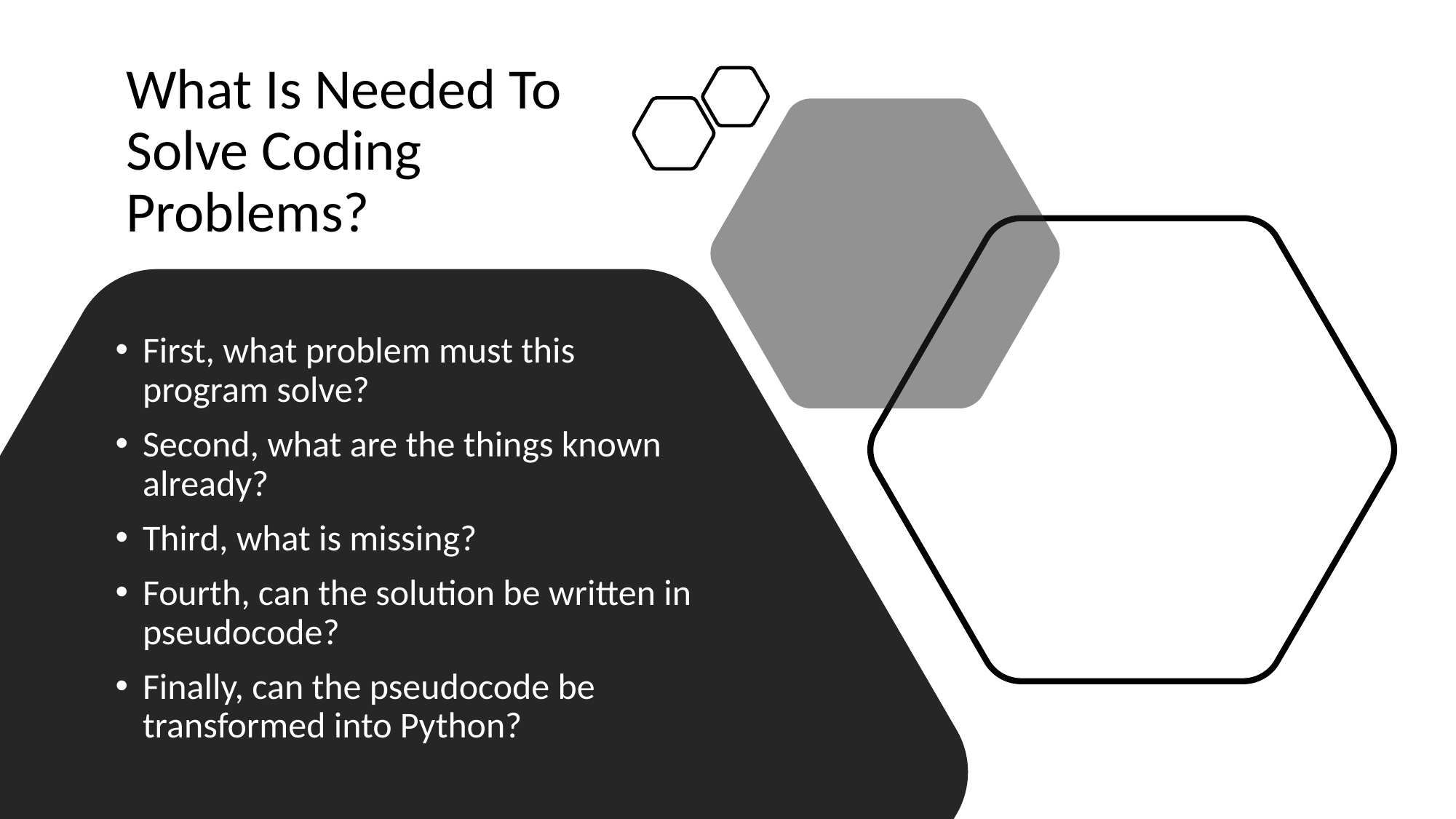

# What Is Needed To Solve Coding Problems?

First, what problem must this program solve?
Second, what are the things known already?
Third, what is missing?
Fourth, can the solution be written in pseudocode?
Finally, can the pseudocode be transformed into Python?